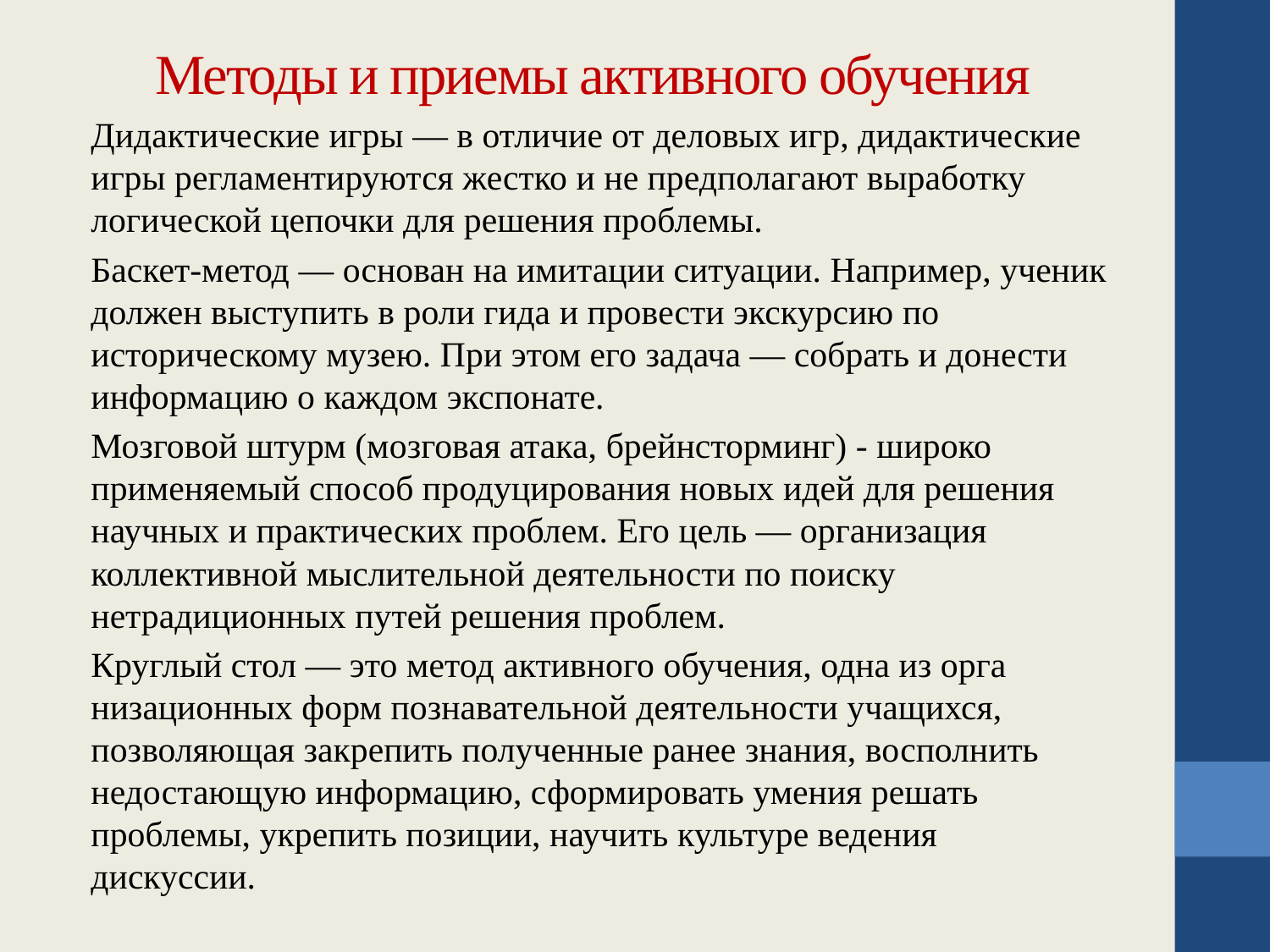

# Методы и приемы активного обучения
	Дидактические игры — в отличие от деловых игр, дидактические игры регламентируются жестко и не предполагают выработку логической цепочки для решения проблемы.
	Баскет-метод — основан на имитации ситуации. Например, ученик должен выступить в роли гида и провести экскурсию по историческому музею. При этом его задача — собрать и донести информацию о каждом экспонате.
	Мозговой штурм (мозговая атака, брейнсторминг) - широко применяемый способ продуцирования новых идей для решения научных и практических проблем. Его цель — организация коллективной мыслительной деятельности по поиску нетрадиционных путей решения проблем.
	Круглый стол — это метод активного обучения, одна из орга­низационных форм познавательной деятельности учащихся, позволяющая закрепить полученные ранее знания, восполнить недостающую информацию, сформировать умения решать проблемы, укрепить позиции, научить культуре ведения дискуссии.